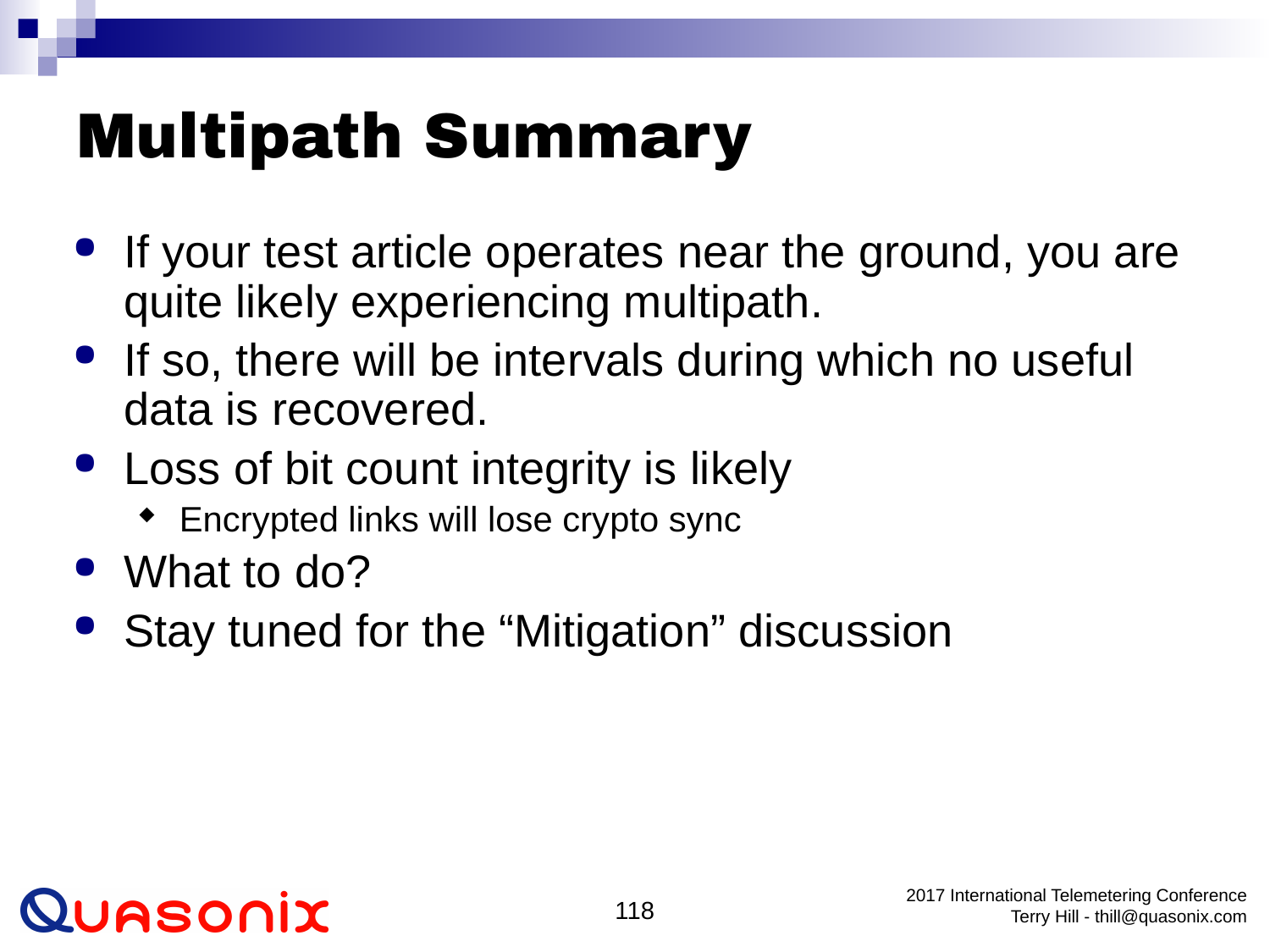

# Multipath Summary
If your test article operates near the ground, you are quite likely experiencing multipath.
If so, there will be intervals during which no useful data is recovered.
Loss of bit count integrity is likely
Encrypted links will lose crypto sync
What to do?
Stay tuned for the “Mitigation” discussion